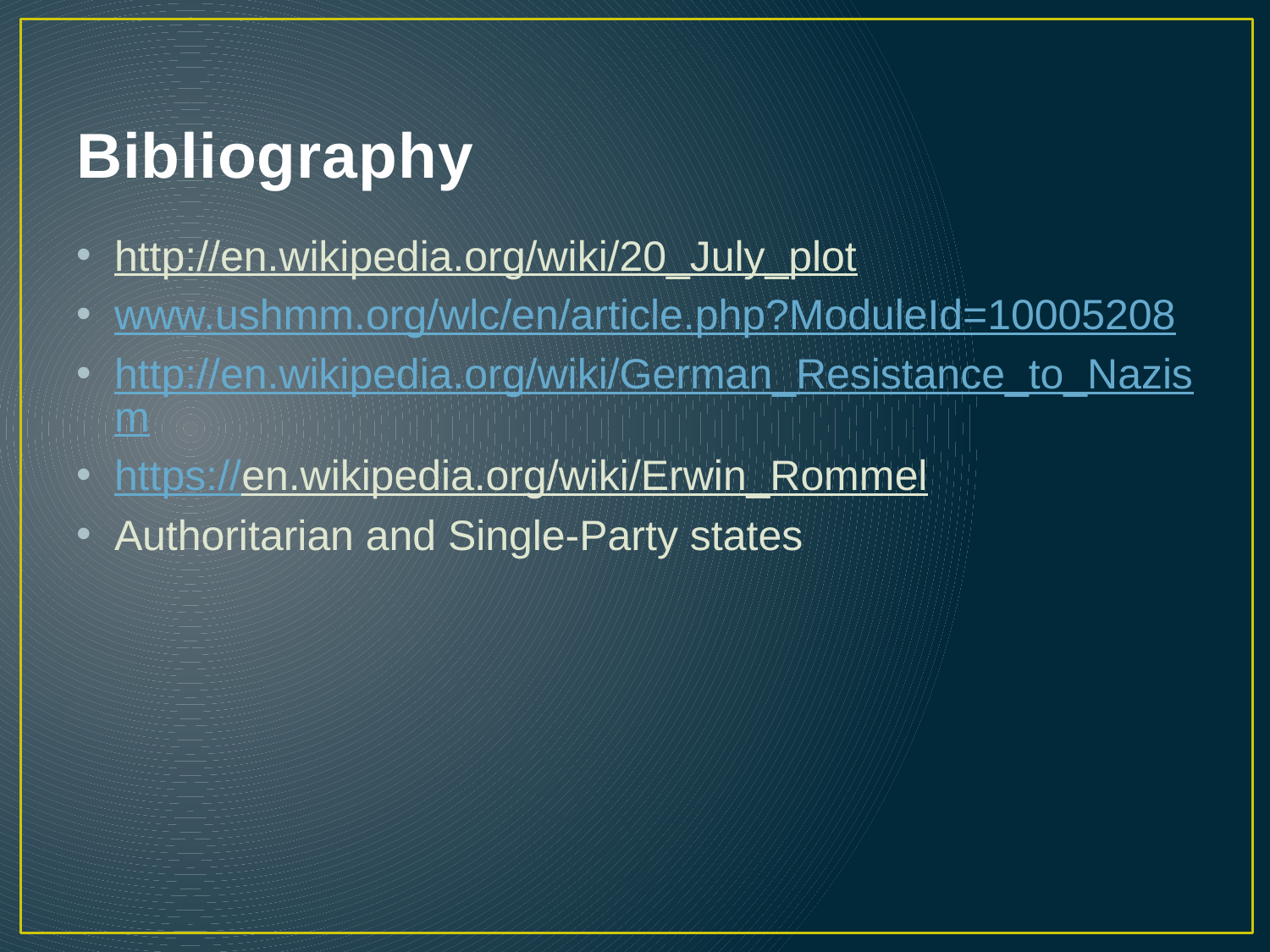

# Bibliography
http://en.wikipedia.org/wiki/20_July_plot
www.ushmm.org/wlc/en/article.php?ModuleId=10005208
http://en.wikipedia.org/wiki/German_Resistance_to_Nazism
https://en.wikipedia.org/wiki/Erwin_Rommel
Authoritarian and Single-Party states